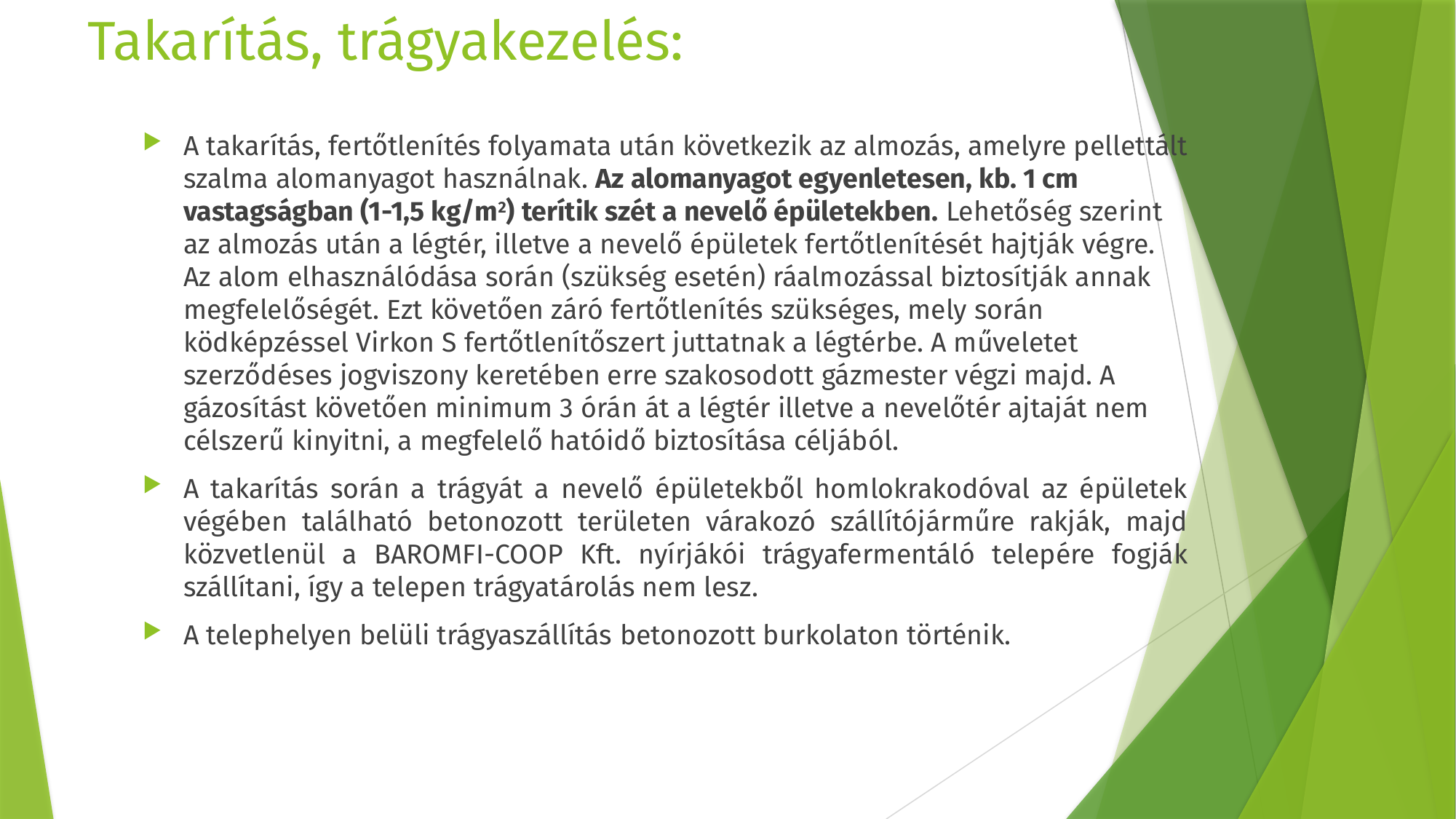

# Takarítás, trágyakezelés:
A takarítás, fertőtlenítés folyamata után következik az almozás, amelyre pellettált szalma alomanyagot használnak. Az alomanyagot egyenletesen, kb. 1 cm vastagságban (1-1,5 kg/m2) terítik szét a nevelő épületekben. Lehetőség szerint az almozás után a légtér, illetve a nevelő épületek fertőtlenítését hajtják végre. Az alom elhasználódása során (szükség esetén) ráalmozással biztosítják annak megfelelőségét. Ezt követően záró fertőtlenítés szükséges, mely során ködképzéssel Virkon S fertőtlenítőszert juttatnak a légtérbe. A műveletet szerződéses jogviszony keretében erre szakosodott gázmester végzi majd. A gázosítást követően minimum 3 órán át a légtér illetve a nevelőtér ajtaját nem célszerű kinyitni, a megfelelő hatóidő biztosítása céljából.
A takarítás során a trágyát a nevelő épületekből homlokrakodóval az épületek végében található betonozott területen várakozó szállítójárműre rakják, majd közvetlenül a BAROMFI-COOP Kft. nyírjákói trágyafermentáló telepére fogják szállítani, így a telepen trágyatárolás nem lesz.
A telephelyen belüli trágyaszállítás betonozott burkolaton történik.